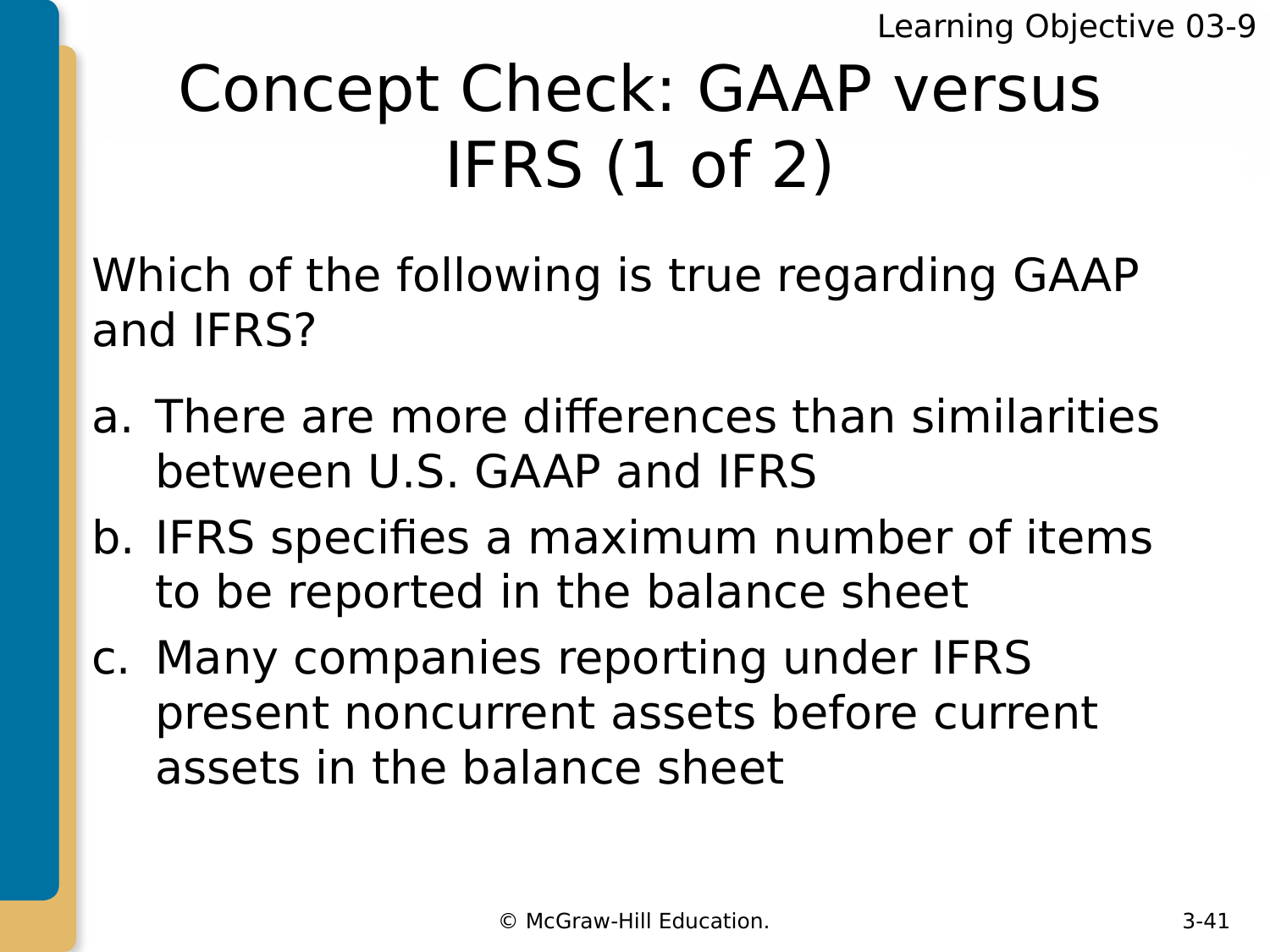

Learning Objective 03-9
# Concept Check: GAAP versus IFRS (1 of 2)
Which of the following is true regarding GAAP and IFRS?
There are more differences than similarities between U.S. GAAP and IFRS
IFRS specifies a maximum number of items to be reported in the balance sheet
Many companies reporting under IFRS present noncurrent assets before current assets in the balance sheet